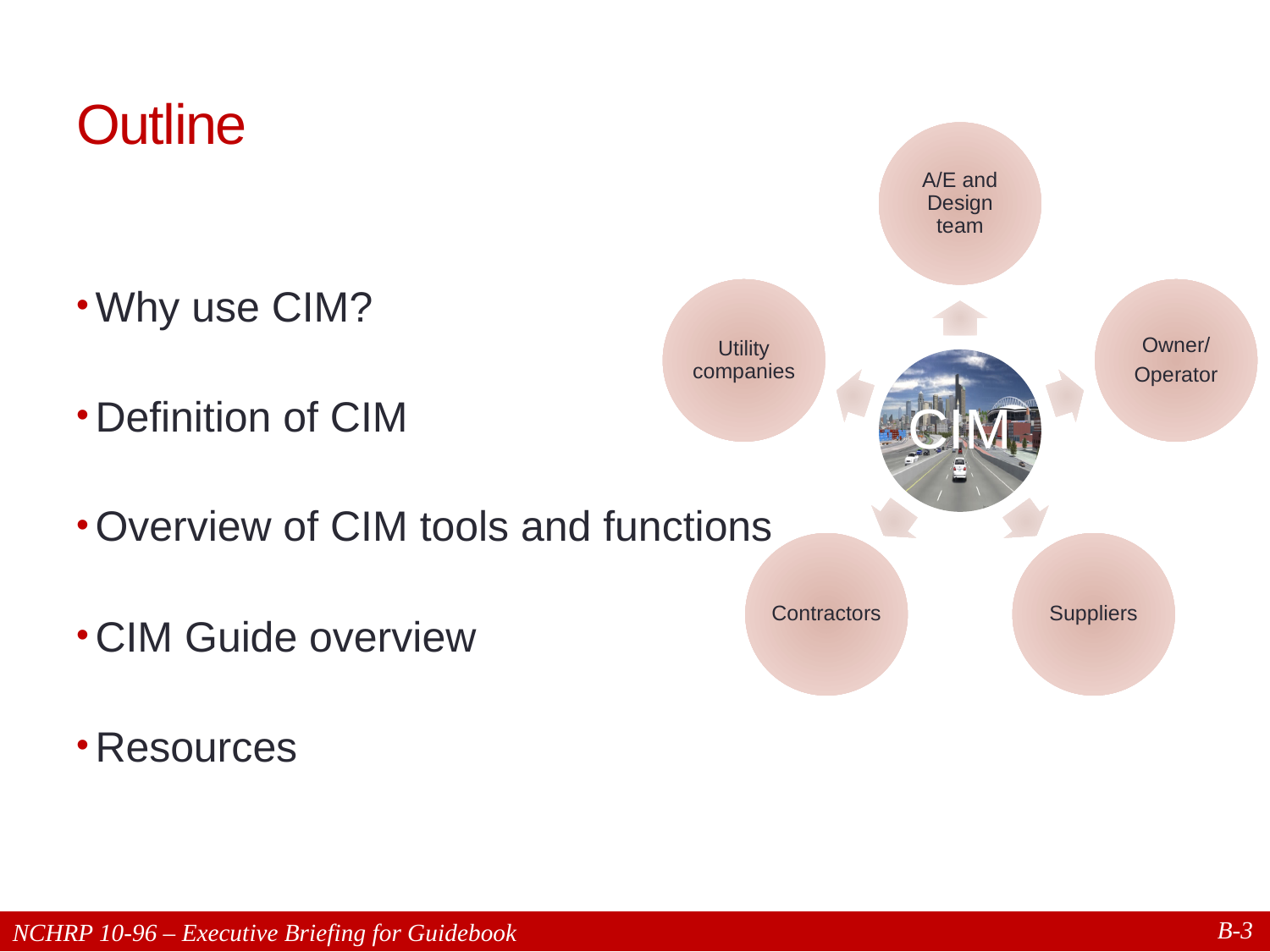

# Outline
CIM

A/E and Design team

Owner/
Operator

Suppliers

Contractors

Utility companies
Why use CIM?
Definition of CIM
Overview of CIM tools and functions
CIM Guide overview
Resources

3